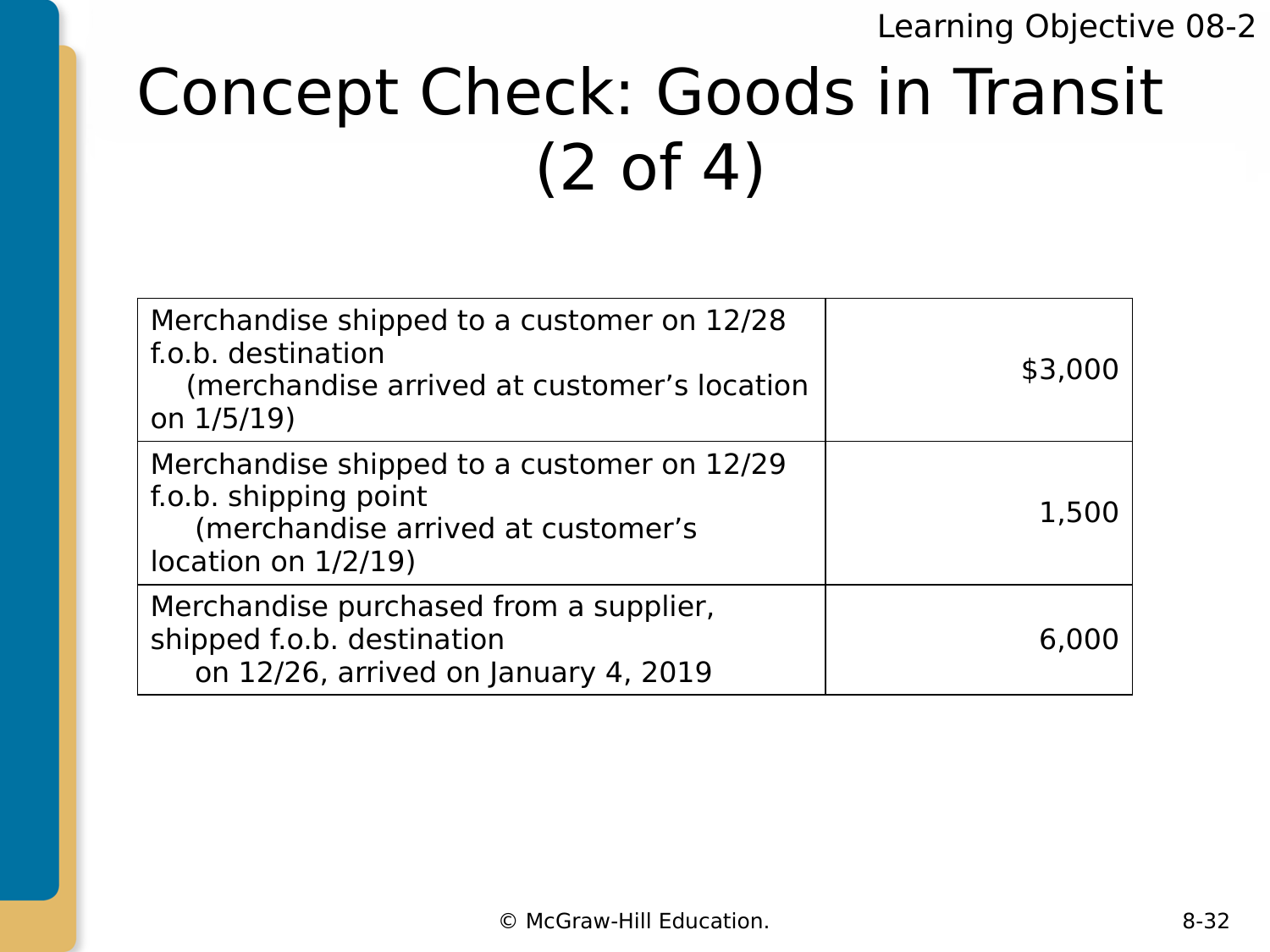

Learning Objective 08-2
# Concept Check: Goods in Transit (2 of 4)
| Merchandise shipped to a customer on 12/28 f.o.b. destination (merchandise arrived at customer’s location on 1/5/19) | $3,000 |
| --- | --- |
| Merchandise shipped to a customer on 12/29 f.o.b. shipping point (merchandise arrived at customer’s location on 1/2/19) | 1,500 |
| Merchandise purchased from a supplier, shipped f.o.b. destination on 12/26, arrived on January 4, 2019 | 6,000 |